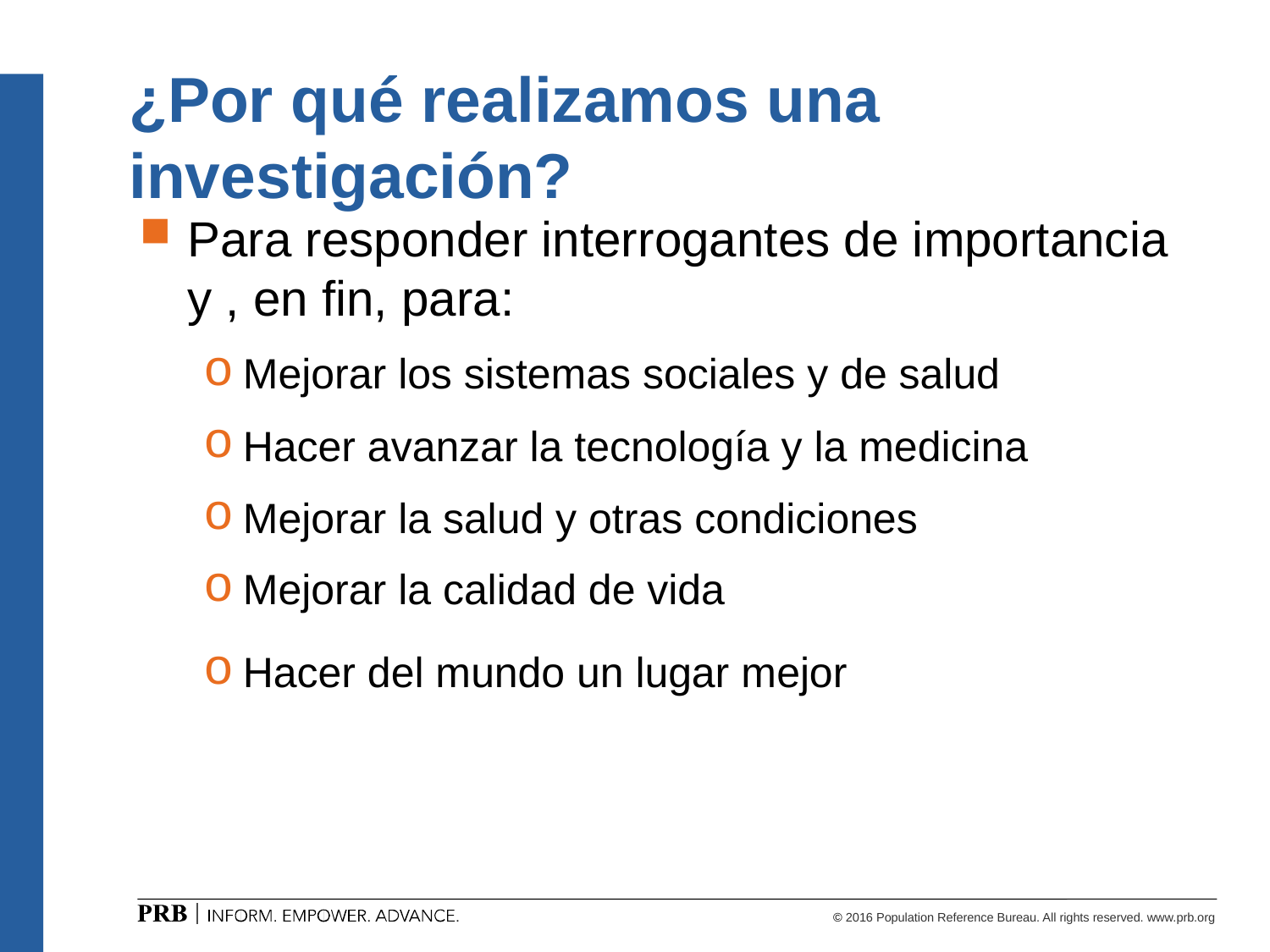

# ¿Por qué realizamos una investigación?
Para responder interrogantes de importancia y , en fin, para:
Mejorar los sistemas sociales y de salud
Hacer avanzar la tecnología y la medicina
Mejorar la salud y otras condiciones
Mejorar la calidad de vida
Hacer del mundo un lugar mejor